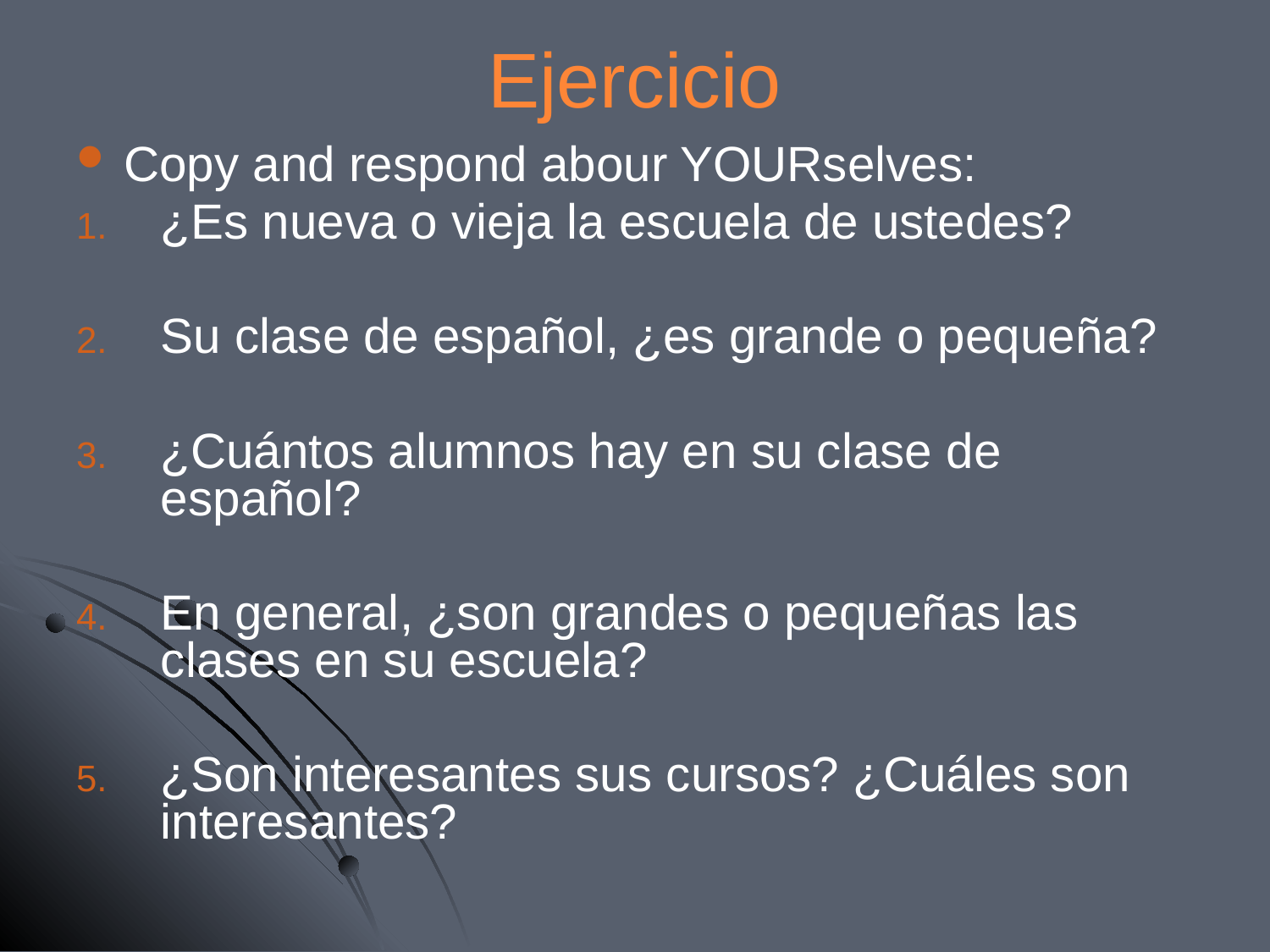

# Ejercicio
Copy and respond abour YOURselves:
¿Es nueva o vieja la escuela de ustedes?

Su clase de español, ¿es grande o pequeña?

¿Cuántos alumnos hay en su clase de español?

En general, ¿son grandes o pequeñas las clases en su escuela?

¿Son interesantes sus cursos? ¿Cuáles son interesantes?